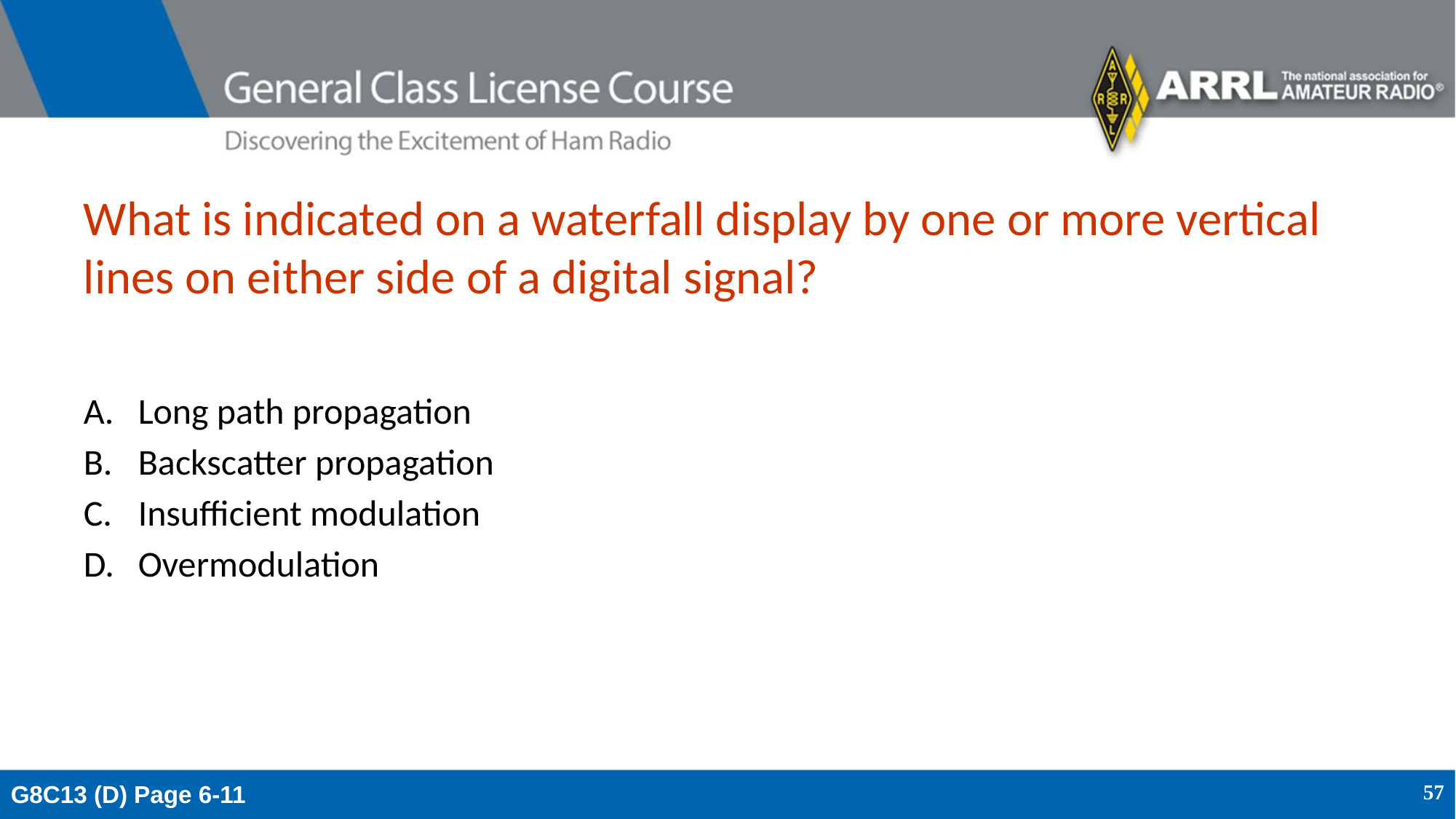

# What is indicated on a waterfall display by one or more vertical lines on either side of a digital signal?
Long path propagation
Backscatter propagation
Insufficient modulation
Overmodulation
G8C13 (D) Page 6-11
57